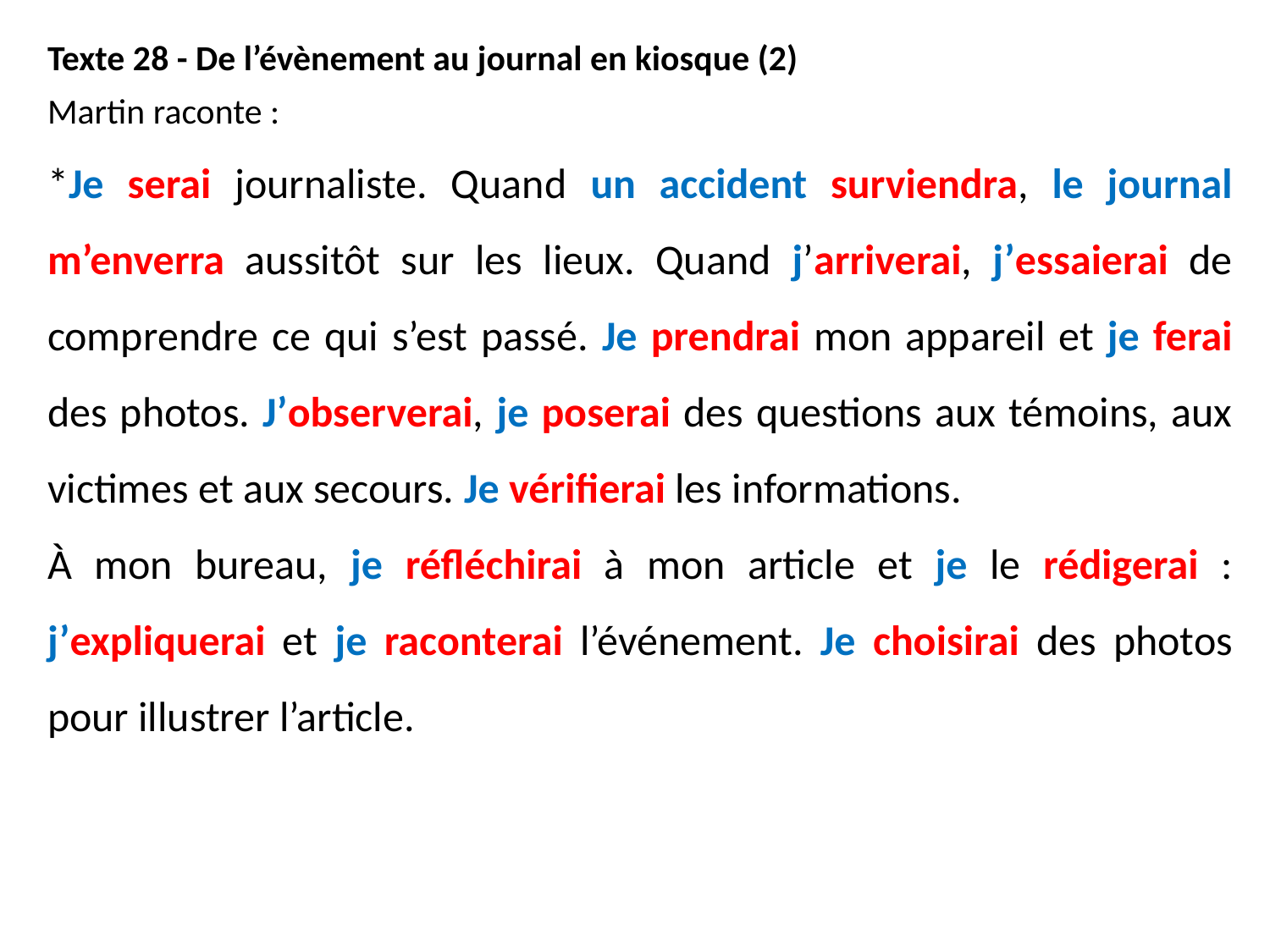

Texte 28 - De l’évènement au journal en kiosque (2)
Martin raconte :
*Je serai journaliste. Quand un accident surviendra, le journal m’enverra aussitôt sur les lieux. Quand j’arriverai, j’essaierai de comprendre ce qui s’est passé. Je prendrai mon appareil et je ferai des photos. J’observerai, je poserai des questions aux témoins, aux victimes et aux secours. Je vérifierai les informations.
À mon bureau, je réfléchirai à mon article et je le rédigerai : j’expliquerai et je raconterai l’événement. Je choisirai des photos pour illustrer l’article.